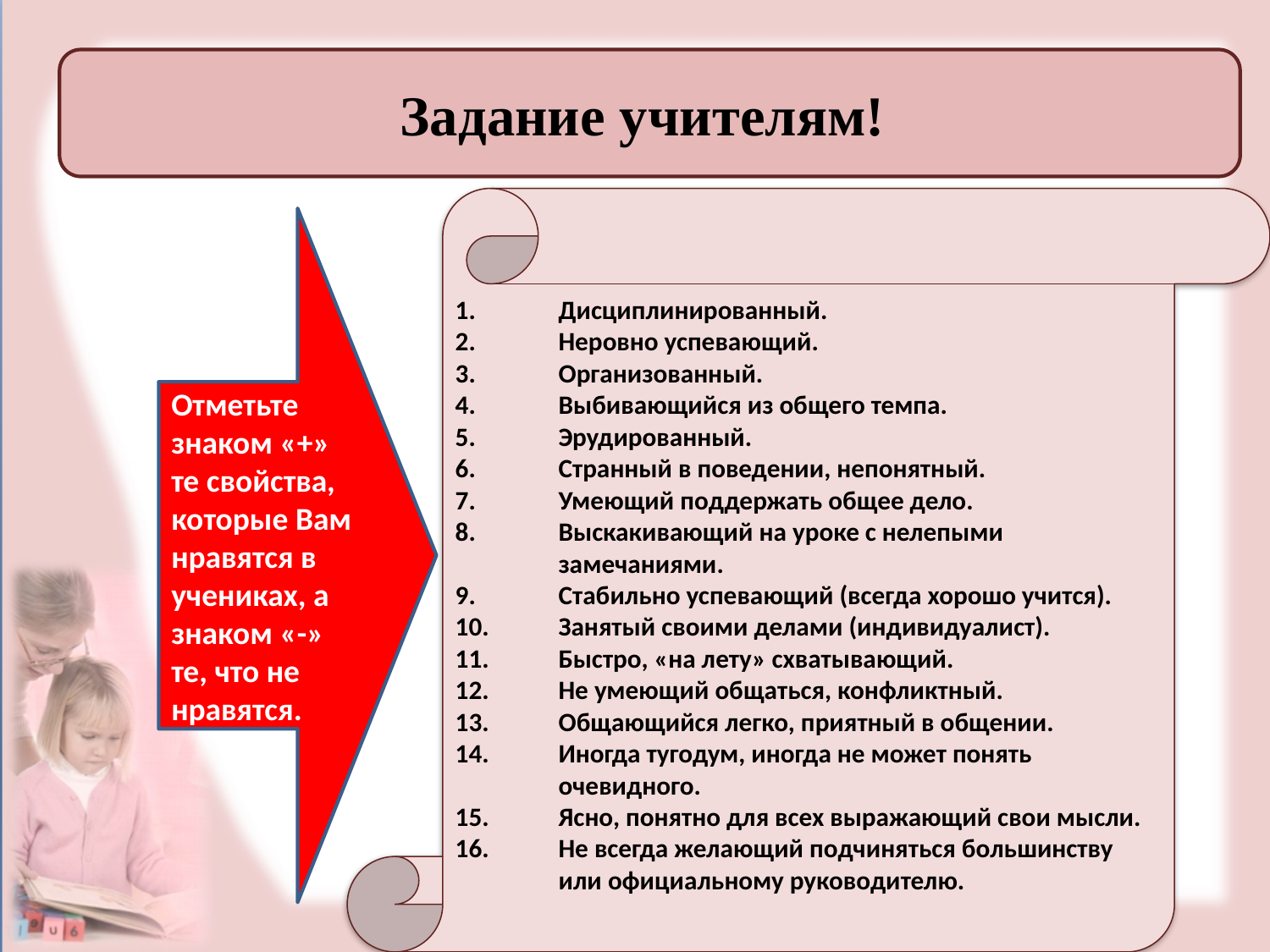

#

Задание учителям!
Дисциплинированный.
Неровно успевающий.
Организованный.
Выбивающийся из общего темпа.
Эрудированный.
Странный в поведении, непонятный.
Умеющий поддержать общее дело.
Выскакивающий на уроке с нелепыми замечаниями.
Стабильно успевающий (всегда хорошо учится).
Занятый своими делами (индивидуалист).
Быстро, «на лету» схватывающий.
Не умеющий общаться, конфликтный.
Общающийся легко, приятный в общении.
Иногда тугодум, иногда не может понять очевидного.
Ясно, понятно для всех выражающий свои мысли.
Не всегда желающий подчиняться большинству или официальному руководителю.
Отметьте знаком «+» те свойства, которые Вам нравятся в учениках, а знаком «-» те, что не нравятся.